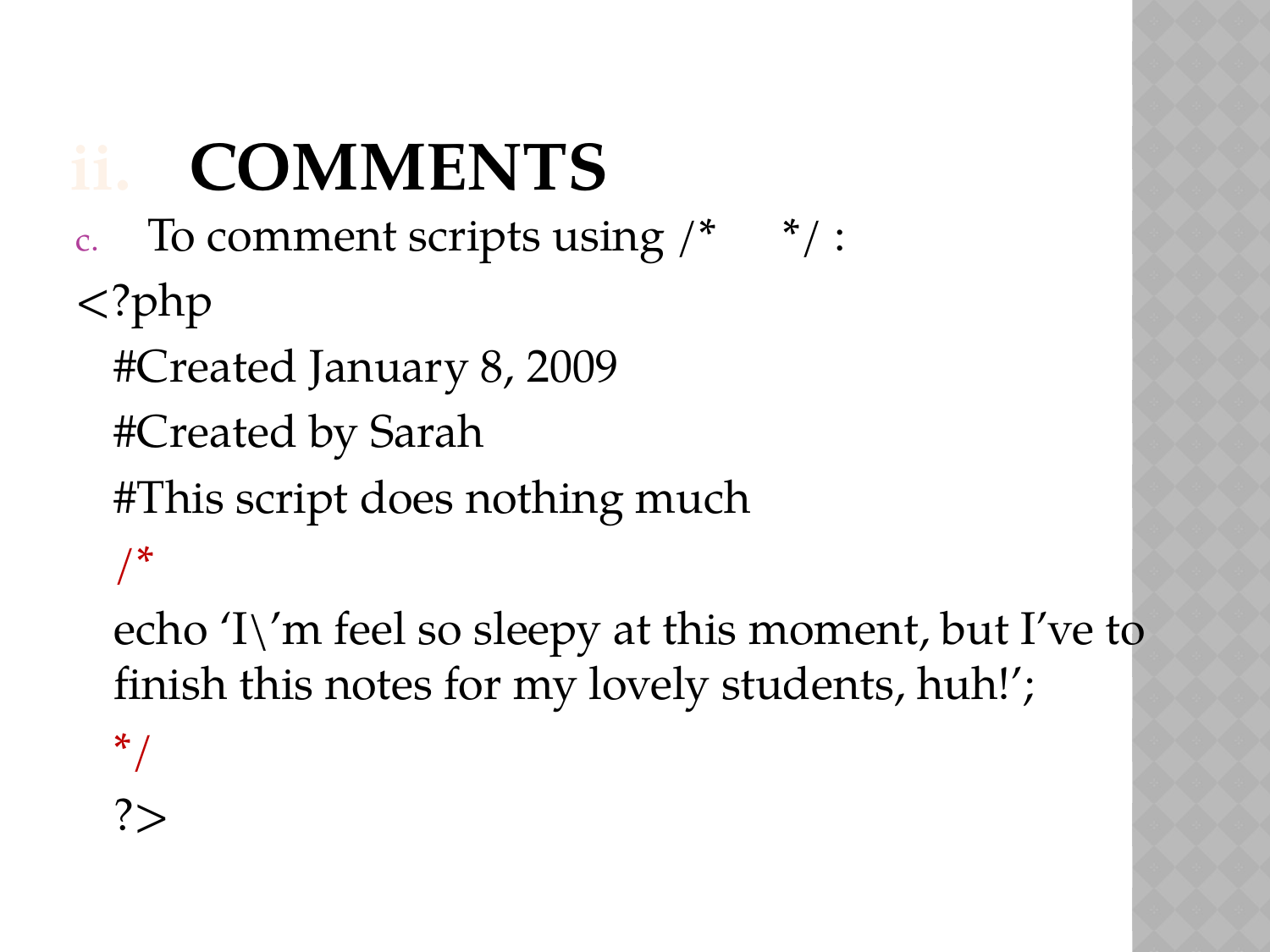

# Comments
To comment scripts using /*	*/ :
<?php
	#Created January 8, 2009
	#Created by Sarah
	#This script does nothing much
	/*
	echo ‘I\’m feel so sleepy at this moment, but I’ve to finish this notes for my lovely students, huh!’;
	*/
	?>